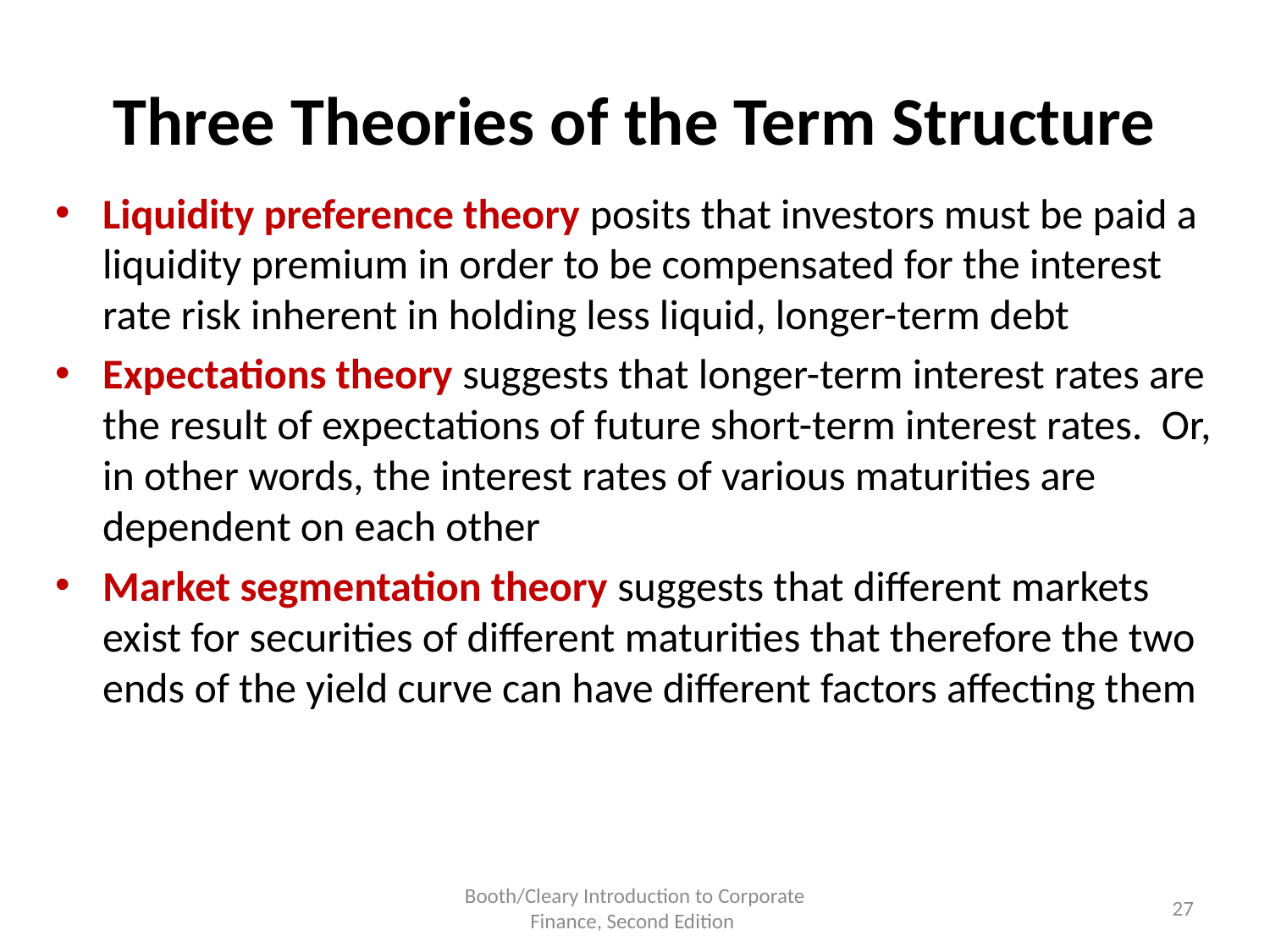

# Three Theories of the Term Structure
Liquidity preference theory posits that investors must be paid a liquidity premium in order to be compensated for the interest rate risk inherent in holding less liquid, longer-term debt
Expectations theory suggests that longer-term interest rates are the result of expectations of future short-term interest rates.  Or, in other words, the interest rates of various maturities are dependent on each other
Market segmentation theory suggests that different markets exist for securities of different maturities that therefore the two ends of the yield curve can have different factors affecting them
Booth/Cleary Introduction to Corporate Finance, Second Edition
27